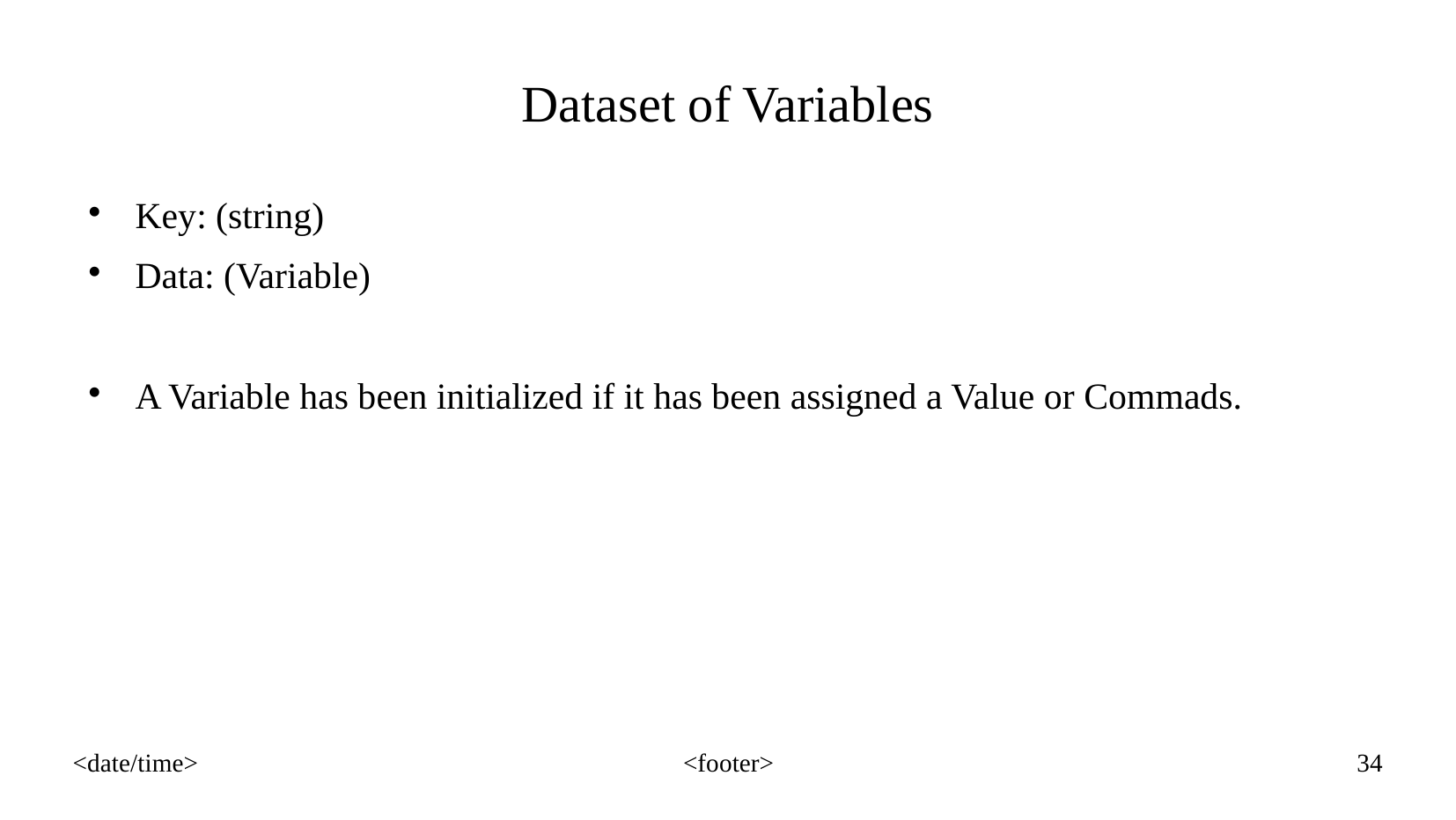

Dataset of Variables
Key: (string)
Data: (Variable)

A Variable has been initialized if it has been assigned a Value or Commads.